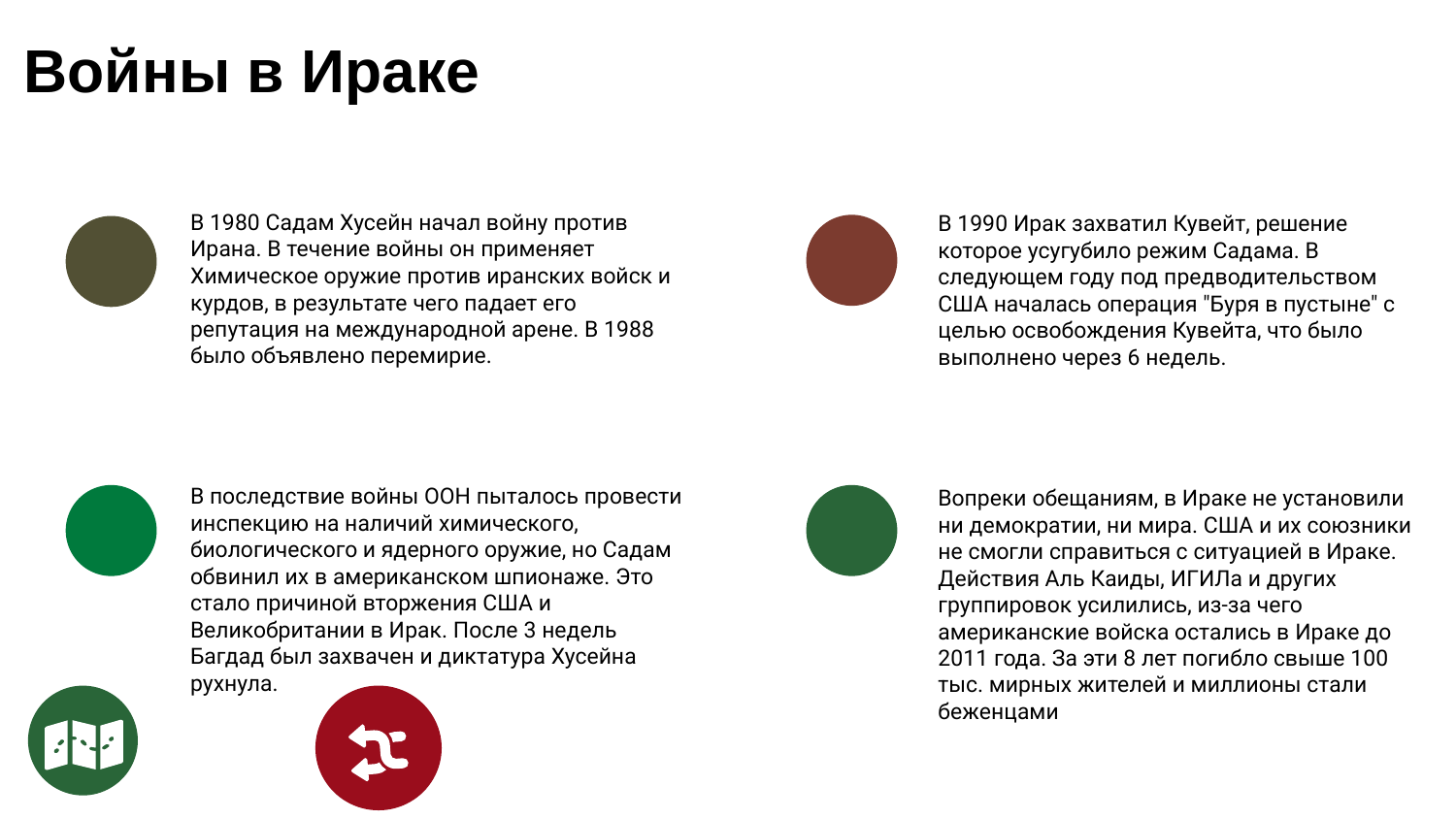

# Войны в Ираке

В 1980 Садам Хусейн начал войну против Ирана. В течение войны он применяет Химическое оружие против иранских войск и курдов, в результате чего падает его репутация на международной арене. В 1988 было объявлено перемирие.

В 1990 Ирак захватил Кувейт, решение которое усугубило режим Садама. В следующем году под предводительством США началась операция "Буря в пустыне" с целью освобождения Кувейта, что было выполнено через 6 недель.

В последствие войны ООН пыталось провести инспекцию на наличий химического, биологического и ядерного оружие, но Садам обвинил их в американском шпионаже. Это стало причиной вторжения США и Великобритании в Ирак. После 3 недель Багдад был захвачен и диктатура Хусейна рухнула.
Вопреки обещаниям, в Ираке не установили ни демократии, ни мира. США и их союзники не смогли справиться с ситуацией в Ираке. Действия Аль Каиды, ИГИЛа и других группировок усилились, из-за чего американские войска остались в Ираке до 2011 года. За эти 8 лет погибло свыше 100 тыс. мирных жителей и миллионы стали беженцами